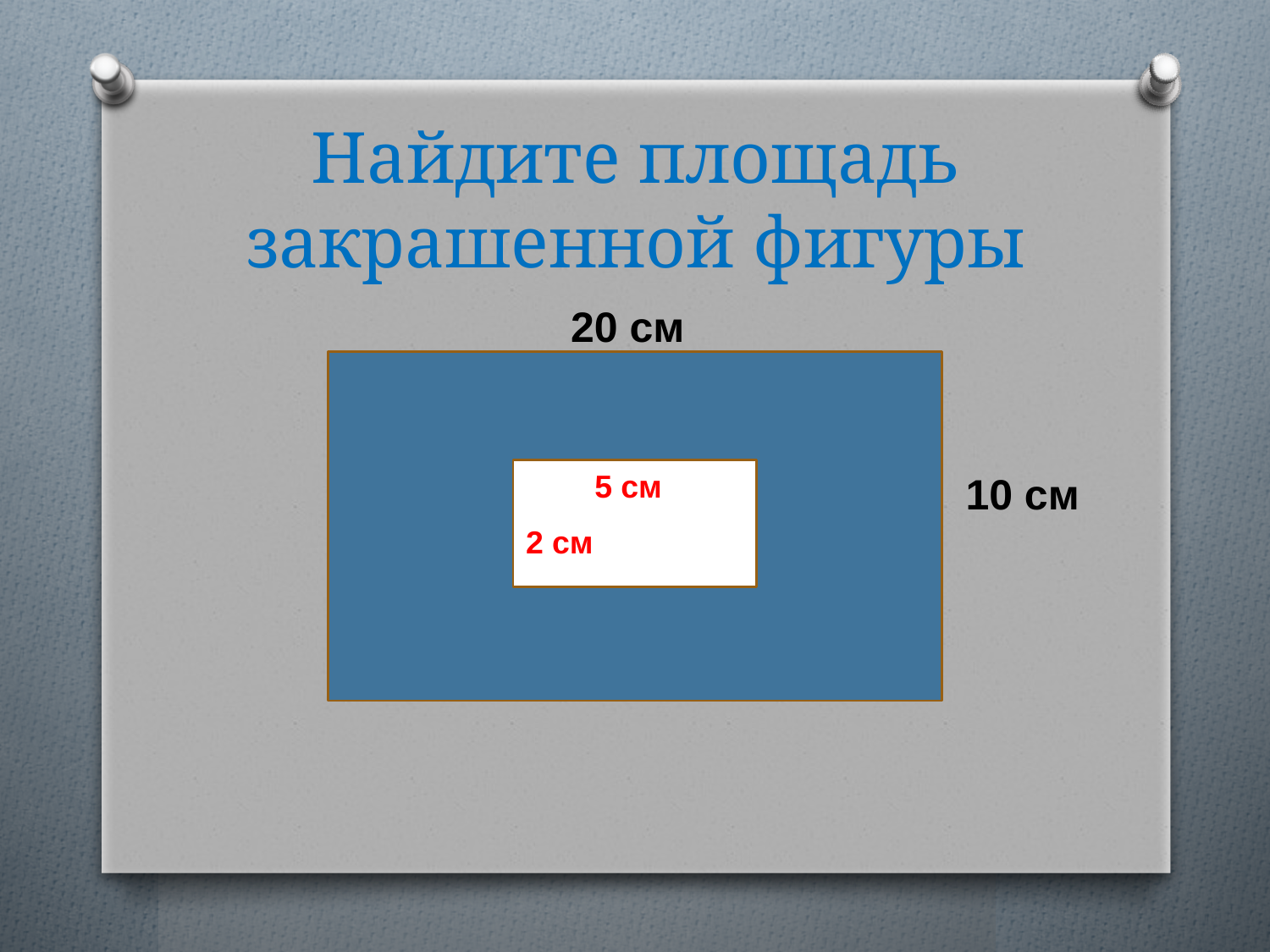

# Найдите площадь закрашенной фигуры
20 см

110

5 см
10 см
2 см